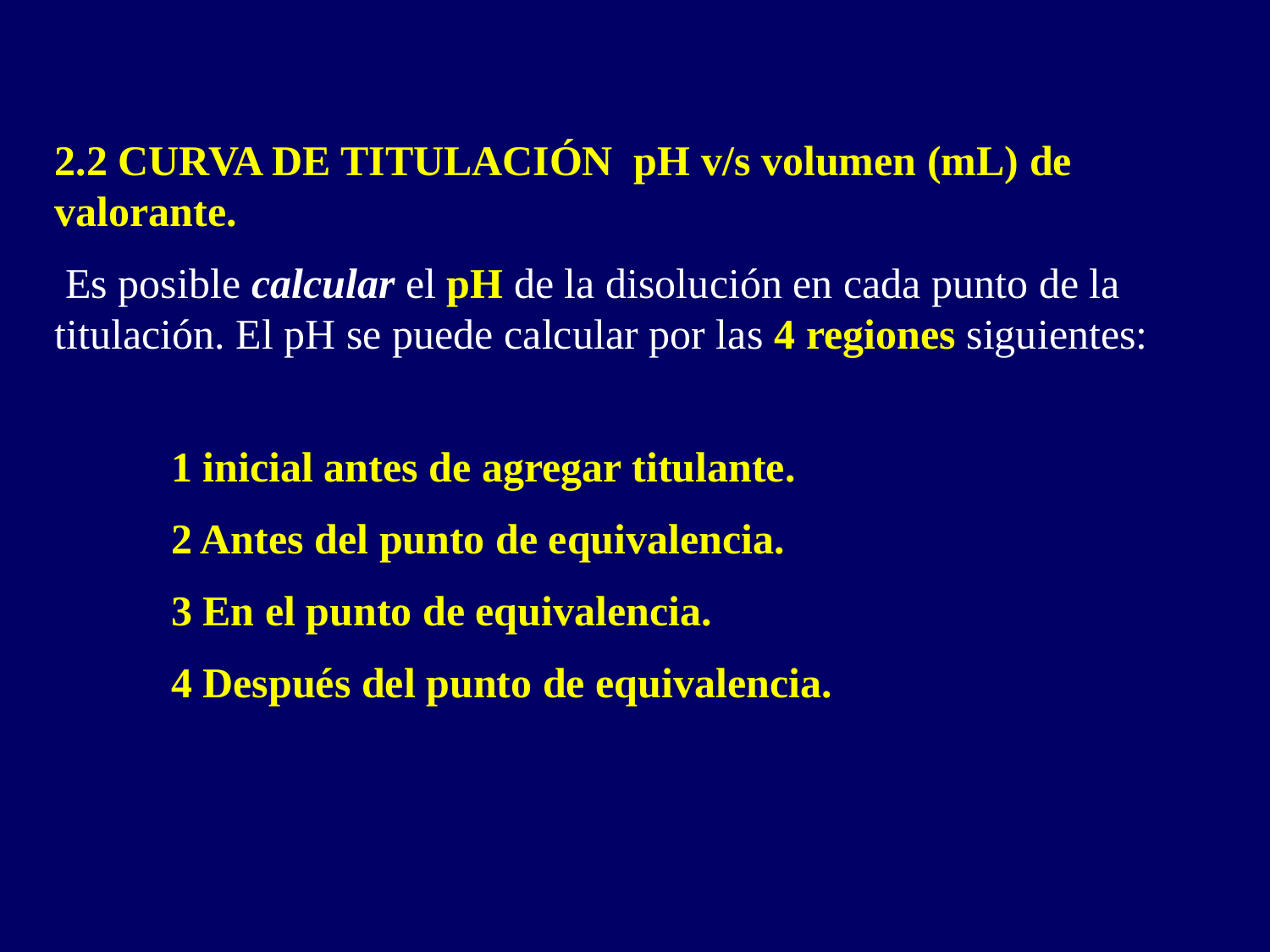

2.2 CURVA DE TITULACIÓN  pH v/s volumen (mL) de valorante.
 Es posible calcular el pH de la disolución en cada punto de la titulación. El pH se puede calcular por las 4 regiones siguientes:

	1 inicial antes de agregar titulante.
	2 Antes del punto de equivalencia.
	3 En el punto de equivalencia.
	4 Después del punto de equivalencia.